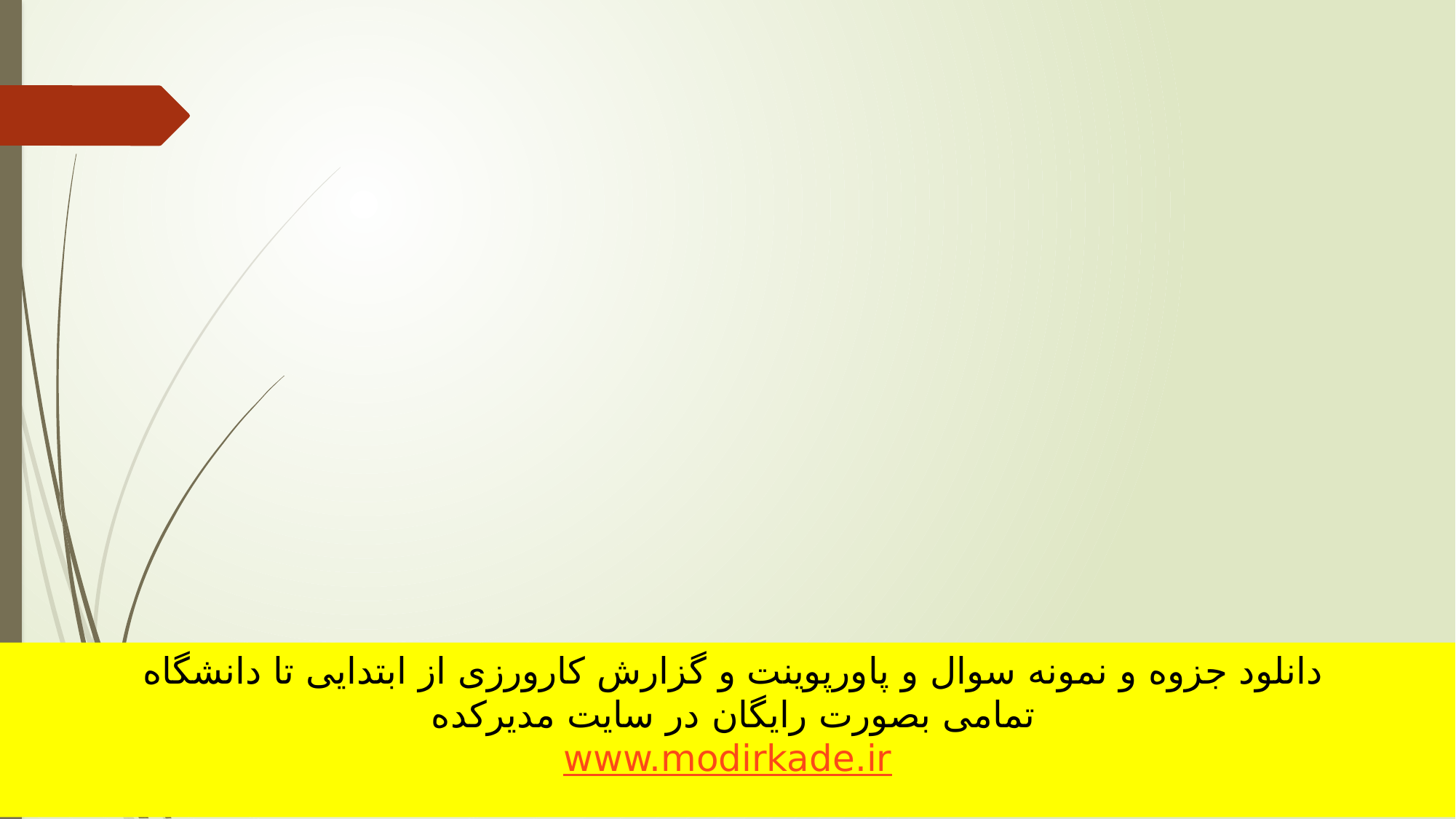

# پایان
دانلود جزوه و نمونه سوال و پاورپوینت و گزارش کارورزی از ابتدایی تا دانشگاه
تمامی بصورت رایگان در سایت مدیرکده
www.modirkade.ir

www.modirkade.ir